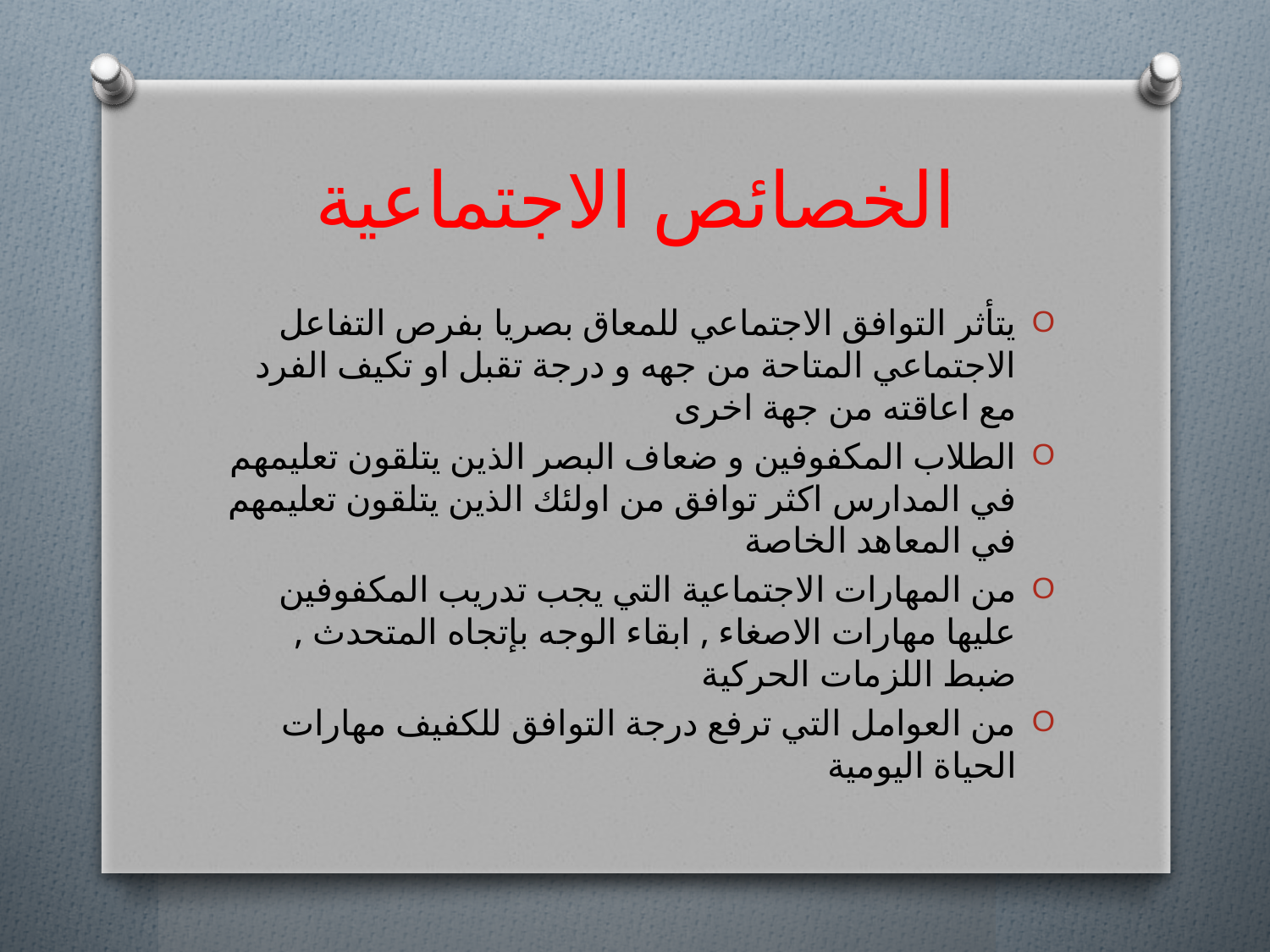

# الخصائص الاجتماعية
يتأثر التوافق الاجتماعي للمعاق بصريا بفرص التفاعل الاجتماعي المتاحة من جهه و درجة تقبل او تكيف الفرد مع اعاقته من جهة اخرى
الطلاب المكفوفين و ضعاف البصر الذين يتلقون تعليمهم في المدارس اكثر توافق من اولئك الذين يتلقون تعليمهم في المعاهد الخاصة
من المهارات الاجتماعية التي يجب تدريب المكفوفين عليها مهارات الاصغاء , ابقاء الوجه بإتجاه المتحدث , ضبط اللزمات الحركية
من العوامل التي ترفع درجة التوافق للكفيف مهارات الحياة اليومية